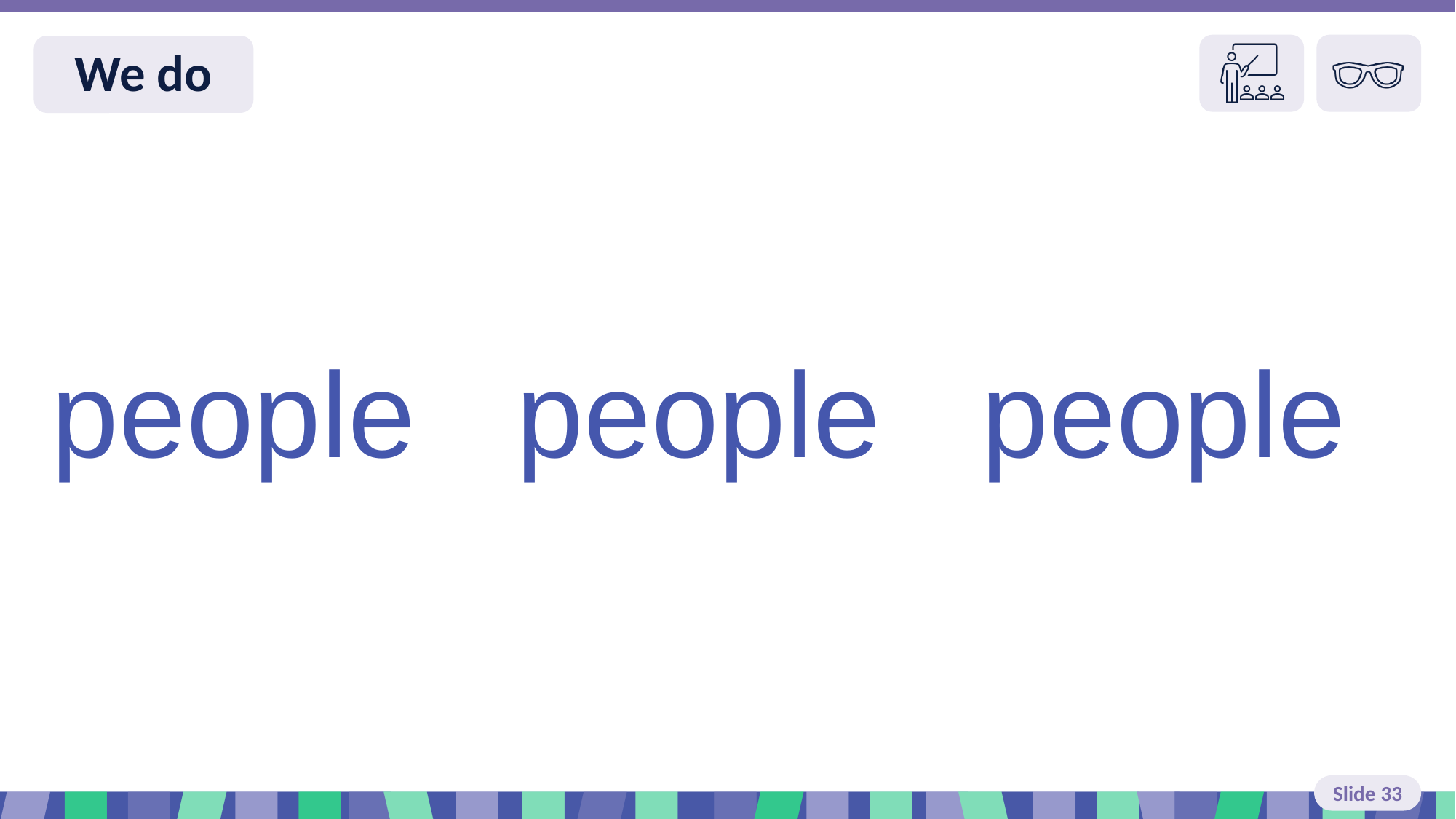

# Slide 33 We do
people   people   people